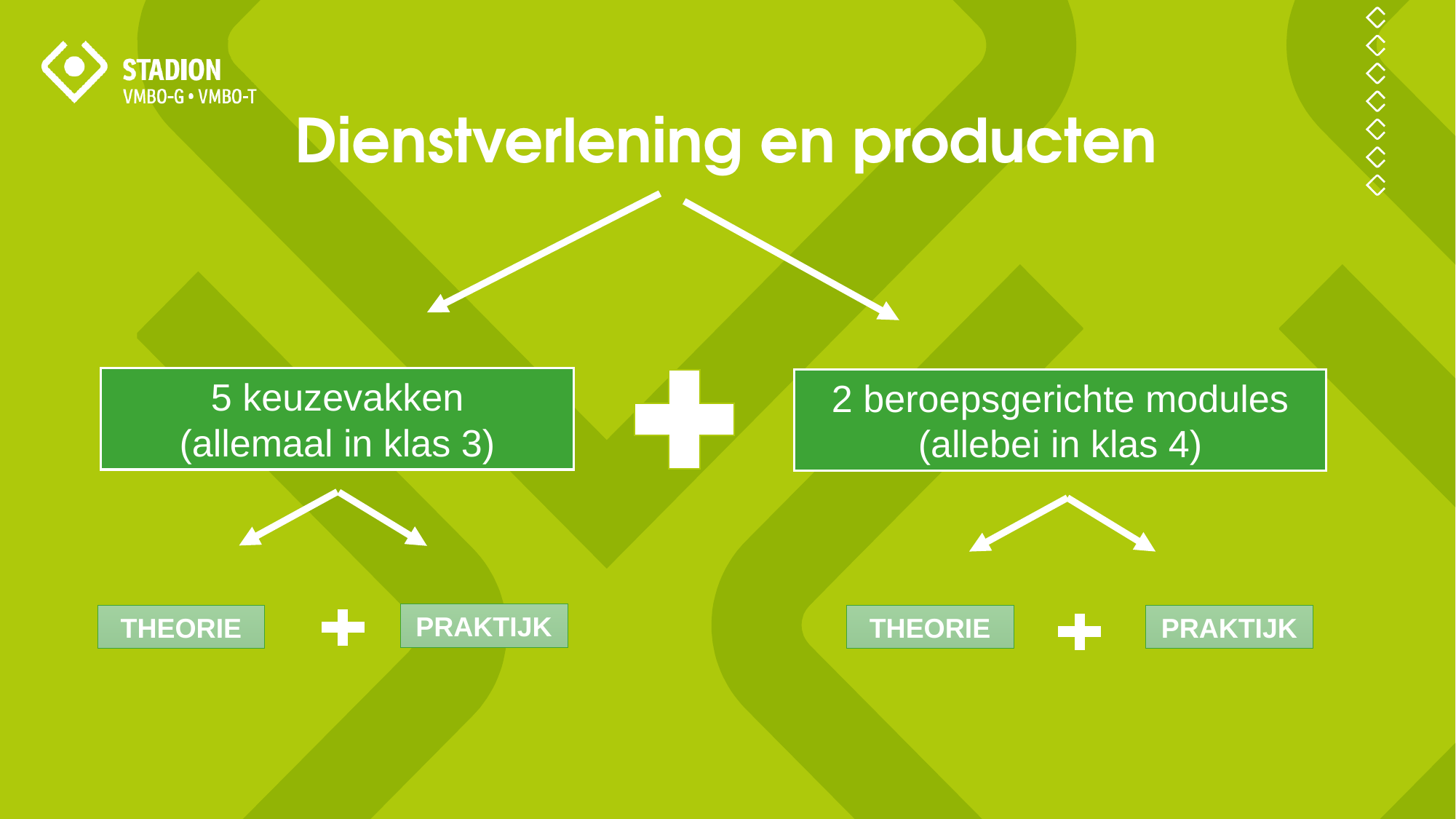

Dienstverlening en producten

5 keuzevakken
(allemaal in klas 3)
2 beroepsgerichte modules
(allebei in klas 4)

PRAKTIJK
THEORIE
THEORIE
PRAKTIJK